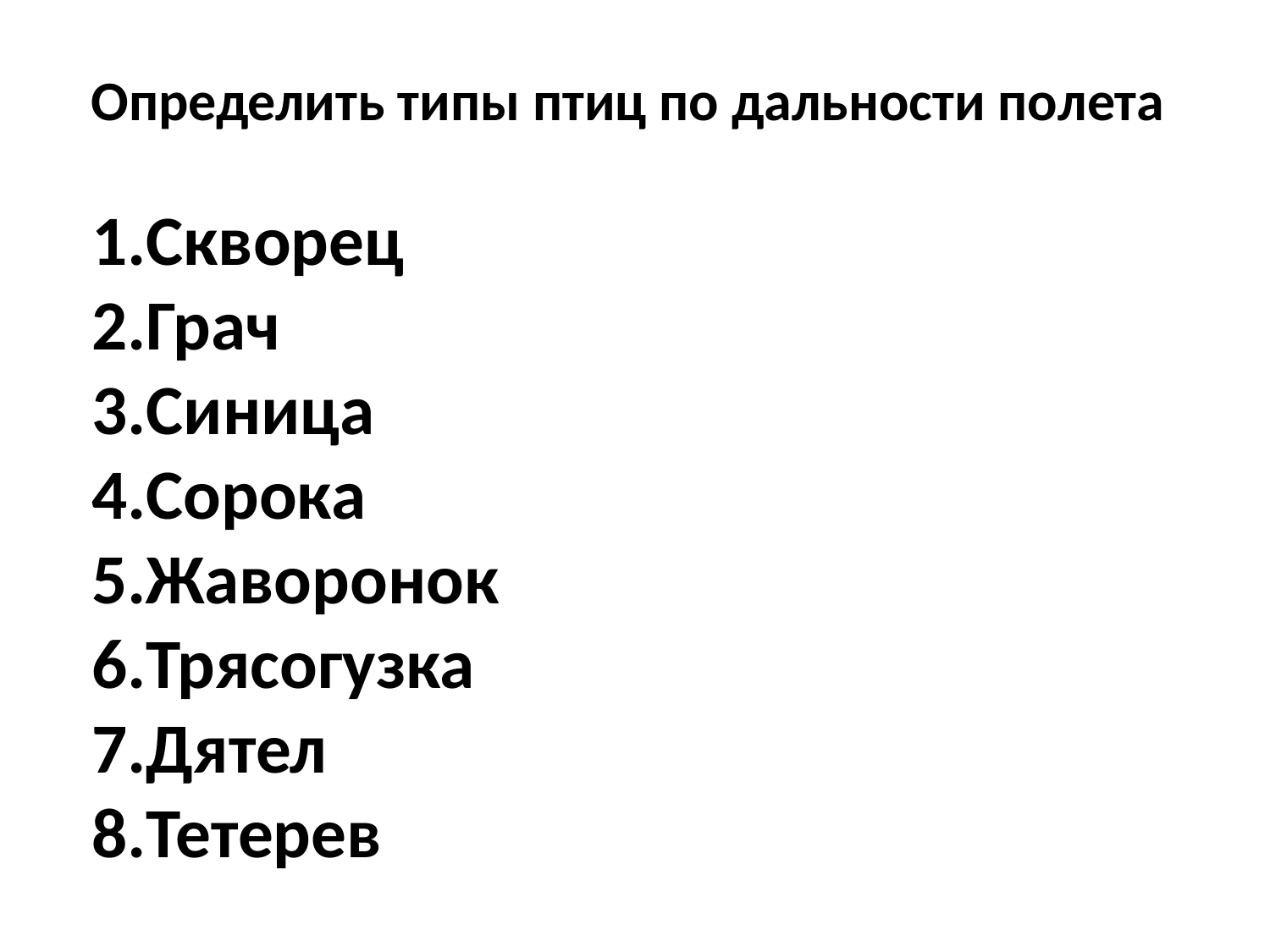

# Определить типы птиц по дальности полета
Скворец
Грач
Синица
Сорока
Жаворонок
Трясогузка
Дятел
Тетерев